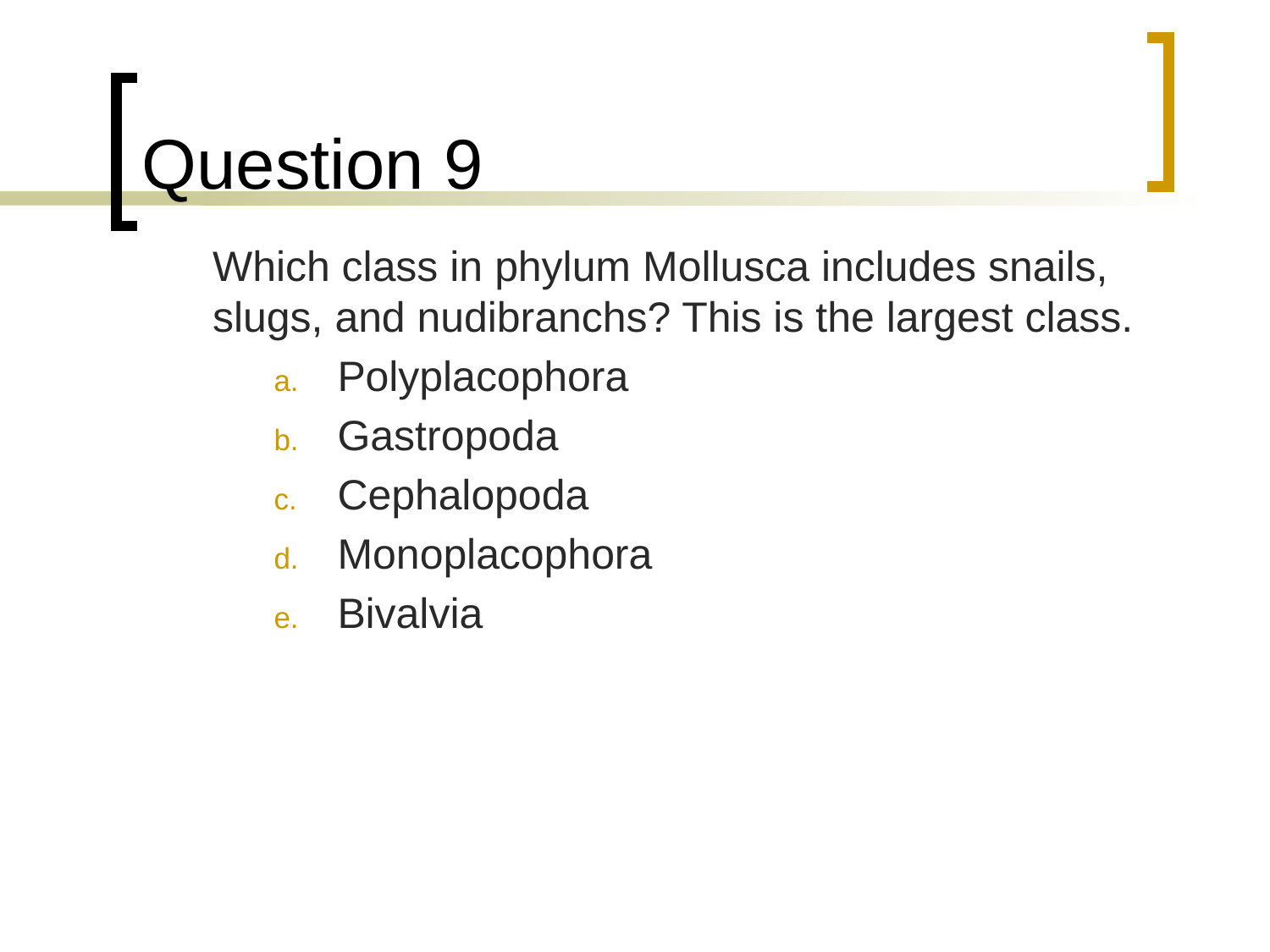

# Question 9
	Which class in phylum Mollusca includes snails, slugs, and nudibranchs? This is the largest class.
Polyplacophora
Gastropoda
Cephalopoda
Monoplacophora
Bivalvia